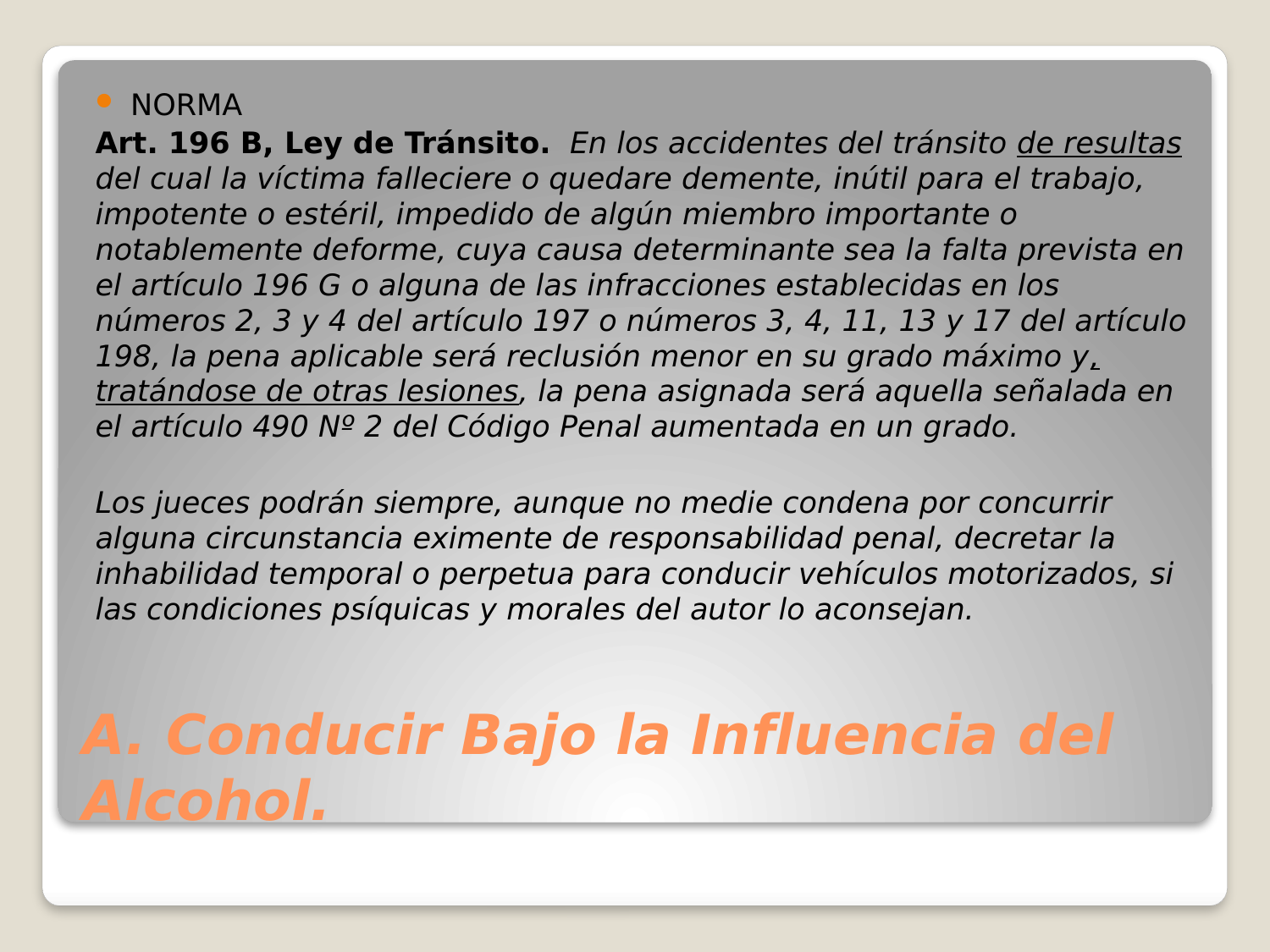

NORMA
Art. 196 B, Ley de Tránsito.  En los accidentes del tránsito de resultas del cual la víctima falleciere o quedare demente, inútil para el trabajo, impotente o estéril, impedido de algún miembro importante o notablemente deforme, cuya causa determinante sea la falta prevista en el artículo 196 G o alguna de las infracciones establecidas en los números 2, 3 y 4 del artículo 197 o números 3, 4, 11, 13 y 17 del artículo 198, la pena aplicable será reclusión menor en su grado máximo y, tratándose de otras lesiones, la pena asignada será aquella señalada en el artículo 490 Nº 2 del Código Penal aumentada en un grado.

Los jueces podrán siempre, aunque no medie condena por concurrir alguna circunstancia eximente de responsabilidad penal, decretar la inhabilidad temporal o perpetua para conducir vehículos motorizados, si las condiciones psíquicas y morales del autor lo aconsejan.

# A. Conducir Bajo la Influencia del Alcohol.